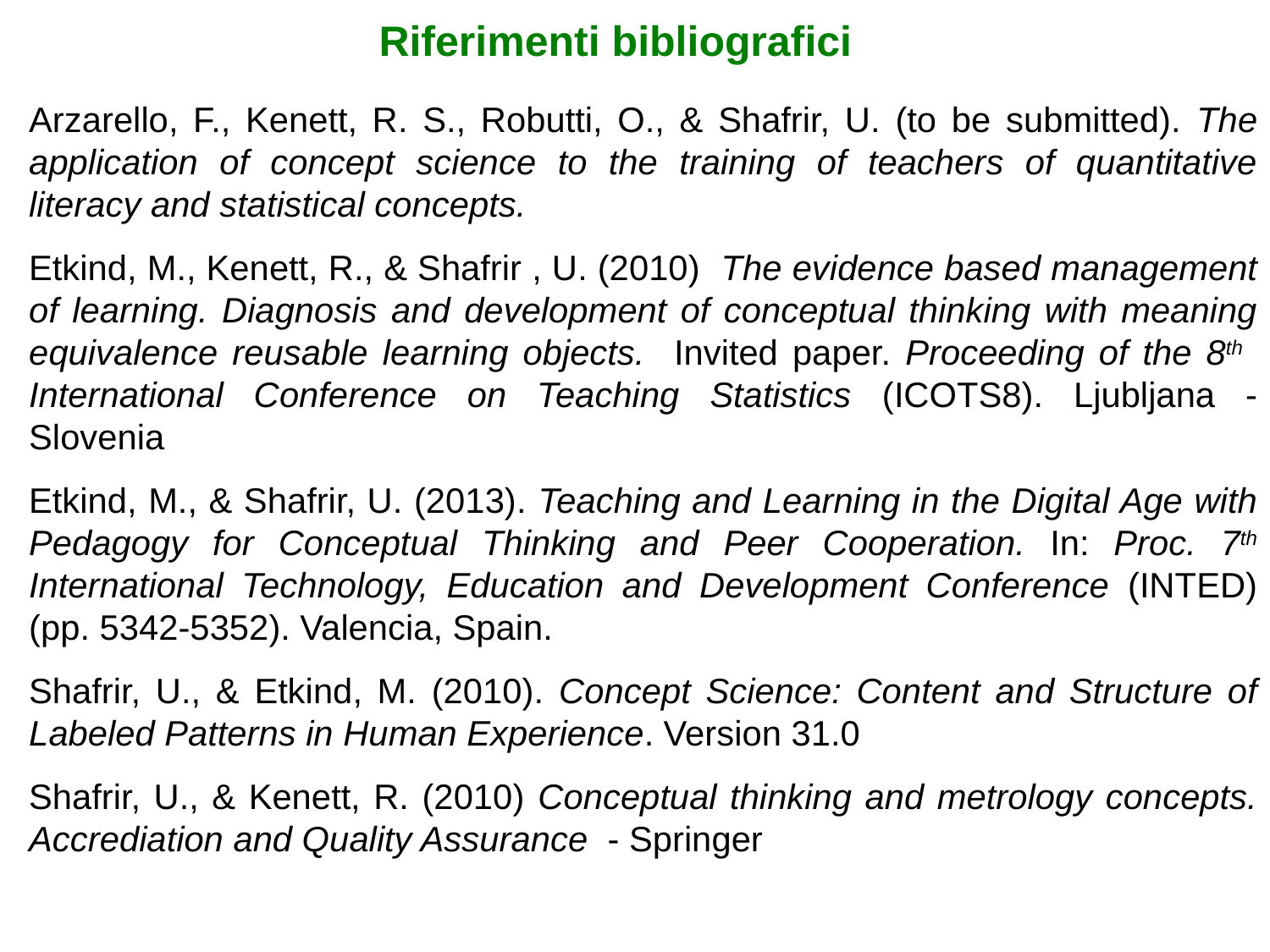

Riferimenti bibliografici
Arzarello, F., Kenett, R. S., Robutti, O., & Shafrir, U. (to be submitted). The application of concept science to the training of teachers of quantitative literacy and statistical concepts.
Etkind, M., Kenett, R., & Shafrir , U. (2010)  The evidence based management of learning. Diagnosis and development of conceptual thinking with meaning equivalence reusable learning objects.  Invited paper. Proceeding of the 8th  International Conference on Teaching Statistics (ICOTS8). Ljubljana - Slovenia
Etkind, M., & Shafrir, U. (2013). Teaching and Learning in the Digital Age with Pedagogy for Conceptual Thinking and Peer Cooperation. In: Proc. 7th International Technology, Education and Development Conference (INTED) (pp. 5342-5352). Valencia, Spain.
Shafrir, U., & Etkind, M. (2010). Concept Science: Content and Structure of Labeled Patterns in Human Experience. Version 31.0
Shafrir, U., & Kenett, R. (2010) Conceptual thinking and metrology concepts. Accrediation and Quality Assurance  - Springer